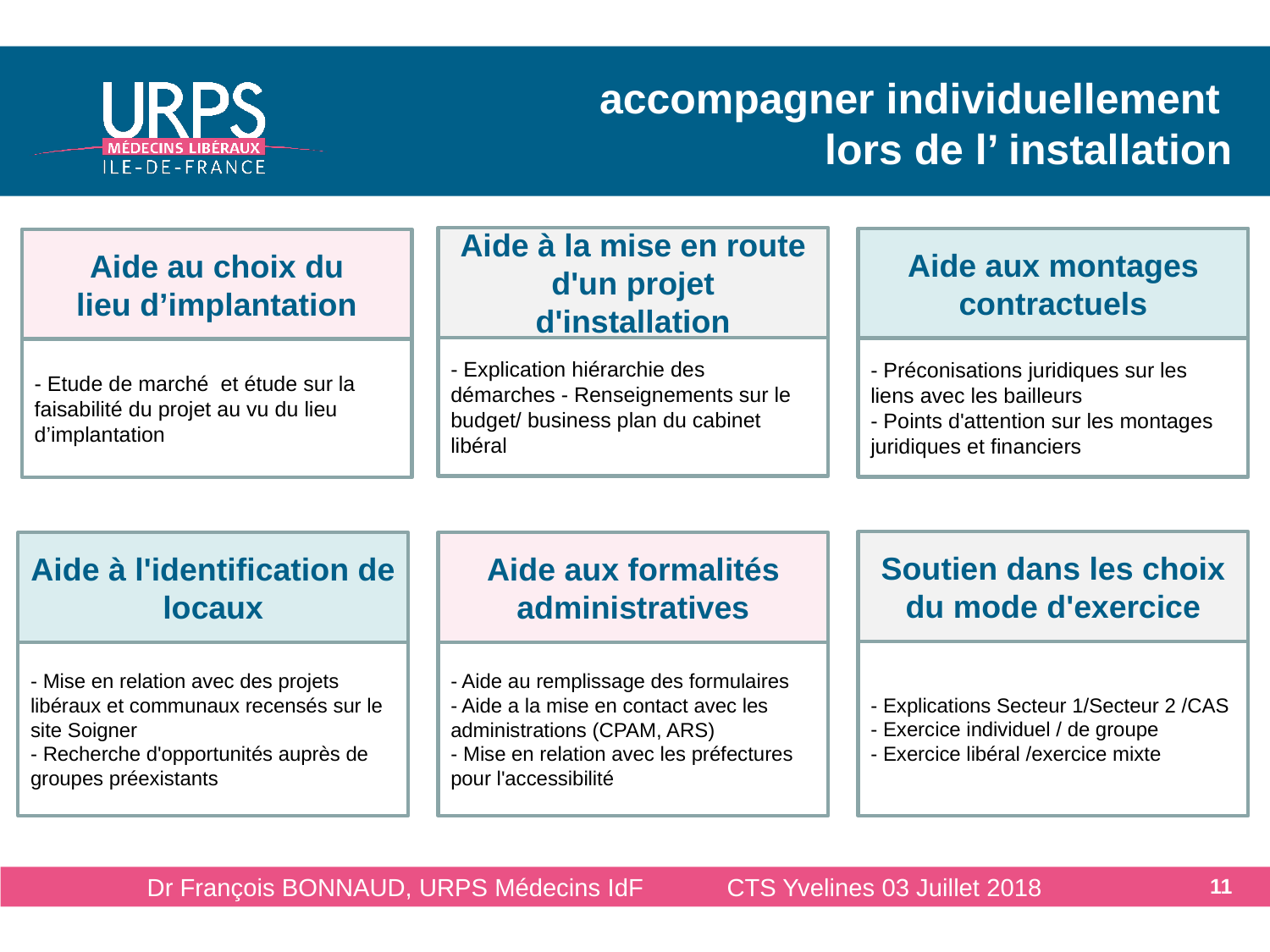

# accompagner individuellement lors de l’ installation
Aide à la mise en route d'un projet d'installation
- Explication hiérarchie des démarches - Renseignements sur le budget/ business plan du cabinet libéral
Aide aux montages contractuels
- Préconisations juridiques sur les liens avec les bailleurs
- Points d'attention sur les montages juridiques et financiers
Aide au choix du lieu d’implantation
- Etude de marché  et étude sur la faisabilité du projet au vu du lieu d’implantation
Soutien dans les choix du mode d'exercice
- Explications Secteur 1/Secteur 2 /CAS
- Exercice individuel / de groupe
- Exercice libéral /exercice mixte
Aide à l'identification de locaux
- Mise en relation avec des projets libéraux et communaux recensés sur le site Soigner
- Recherche d'opportunités auprès de groupes préexistants
Aide aux formalités administratives
- Aide au remplissage des formulaires
- Aide a la mise en contact avec les administrations (CPAM, ARS)
- Mise en relation avec les préfectures pour l'accessibilité
Dr François BONNAUD, URPS Médecins IdF            CTS Yvelines 03 Juillet 2018
11